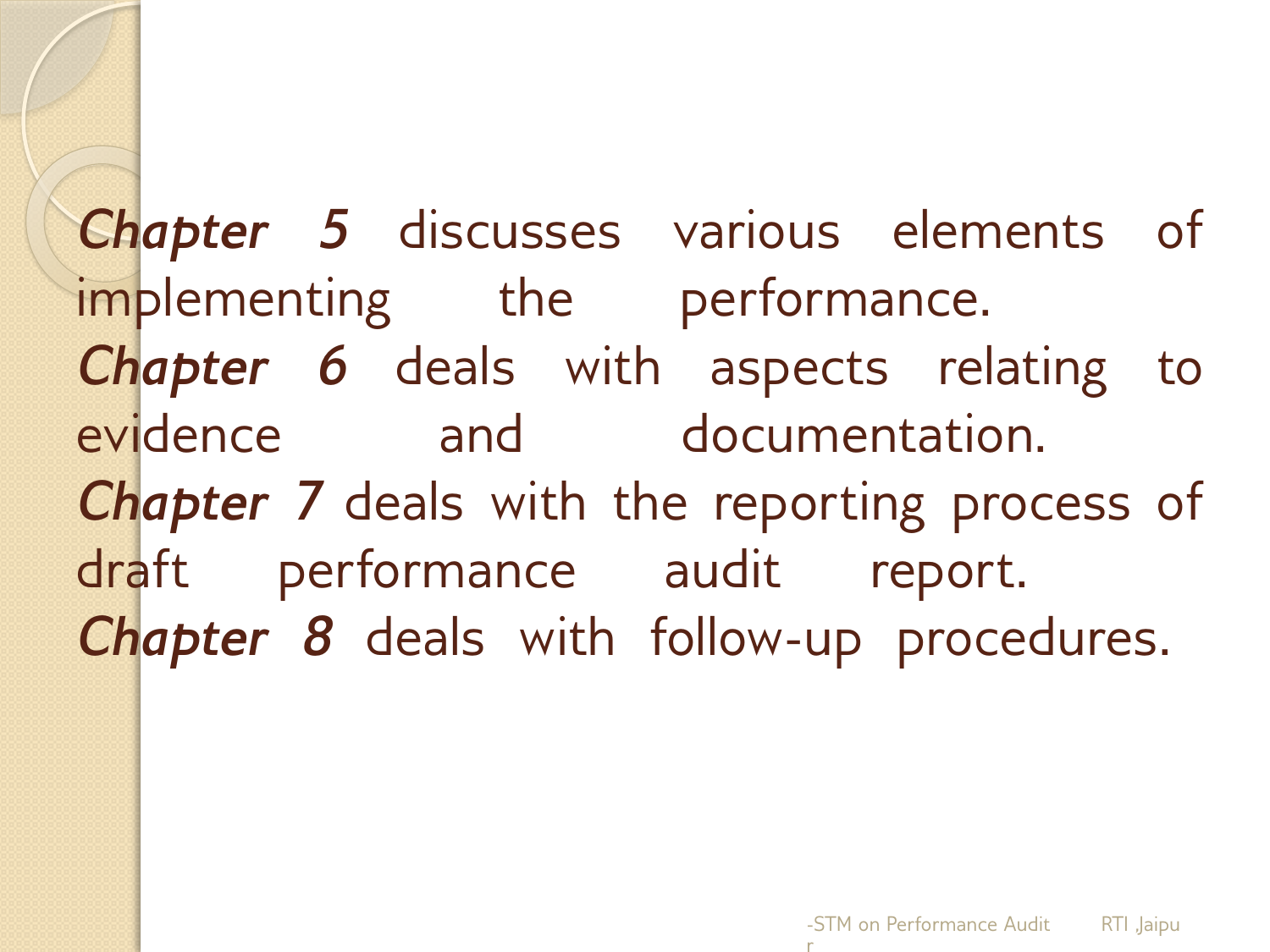

# Chapter 5 discusses various elements of implementing the performance. Chapter 6 deals with aspects relating to evidence and documentation. Chapter 7 deals with the reporting process of draft performance audit report. Chapter 8 deals with follow-up procedures.
-STM on Performance Audit        RTI ,Jaipur